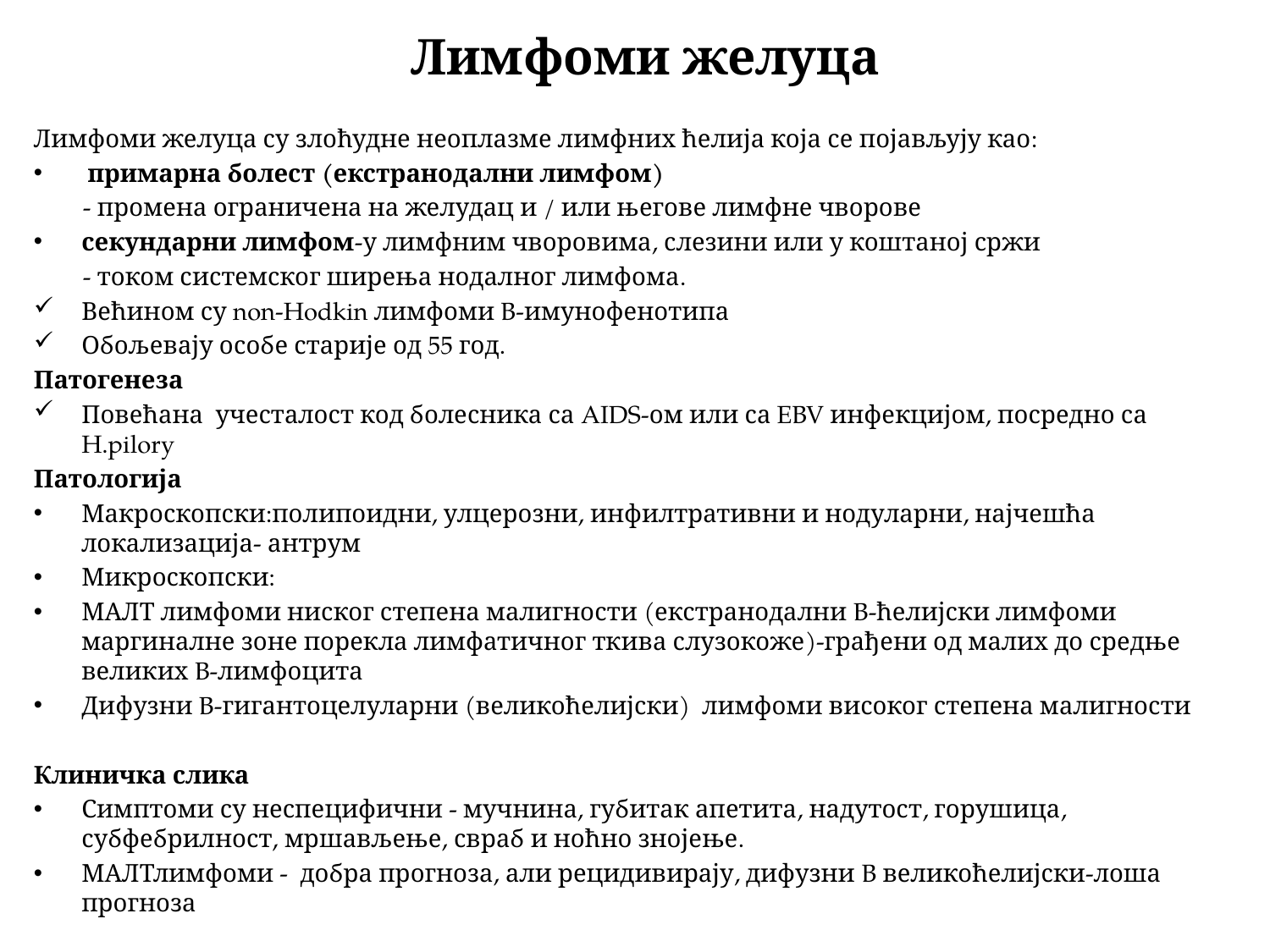

# Лимфоми желуца
Лимфоми желуца су злоћудне неоплазме лимфних ћелија која се појављују као:
 примарна болест (екстранодални лимфом)
        - промена ограничена на желудац и / или његове лимфне чворове
секундарни лимфом-у лимфним чворовима, слезини или у коштаној сржи
        - током системског ширења нодалног лимфома.
Већином су non-Hodkin лимфоми B-имунофенотипа
Обољевају особе старије од 55 год.
Патогенеза
Повећана  учесталост код болесника са AIDS-ом или са EBV инфекцијом, посредно са  H.pilory
Патологија
Макроскопски:полипоидни, улцерозни, инфилтративни и нодуларни, најчешћа локализација- антрум
Микроскопски:
МАЛТ лимфоми ниског степена малигности (екстранодални B-ћелијски лимфоми маргиналне зоне порекла лимфатичног ткива слузокоже)-грађени од малих до средње великих B-лимфоцита
Дифузни B-гигантоцелуларни (великоћелијски)  лимфоми високог степена малигности

Клиничка слика
Симптоми су неспецифични - мучнина, губитак апетита, надутост, горушица, субфебрилност, мршављење, свраб и ноћно знојење.
МАЛТлимфоми -  добра прогноза, али рецидивирају, дифузни B великоћелијски-лоша прогноза